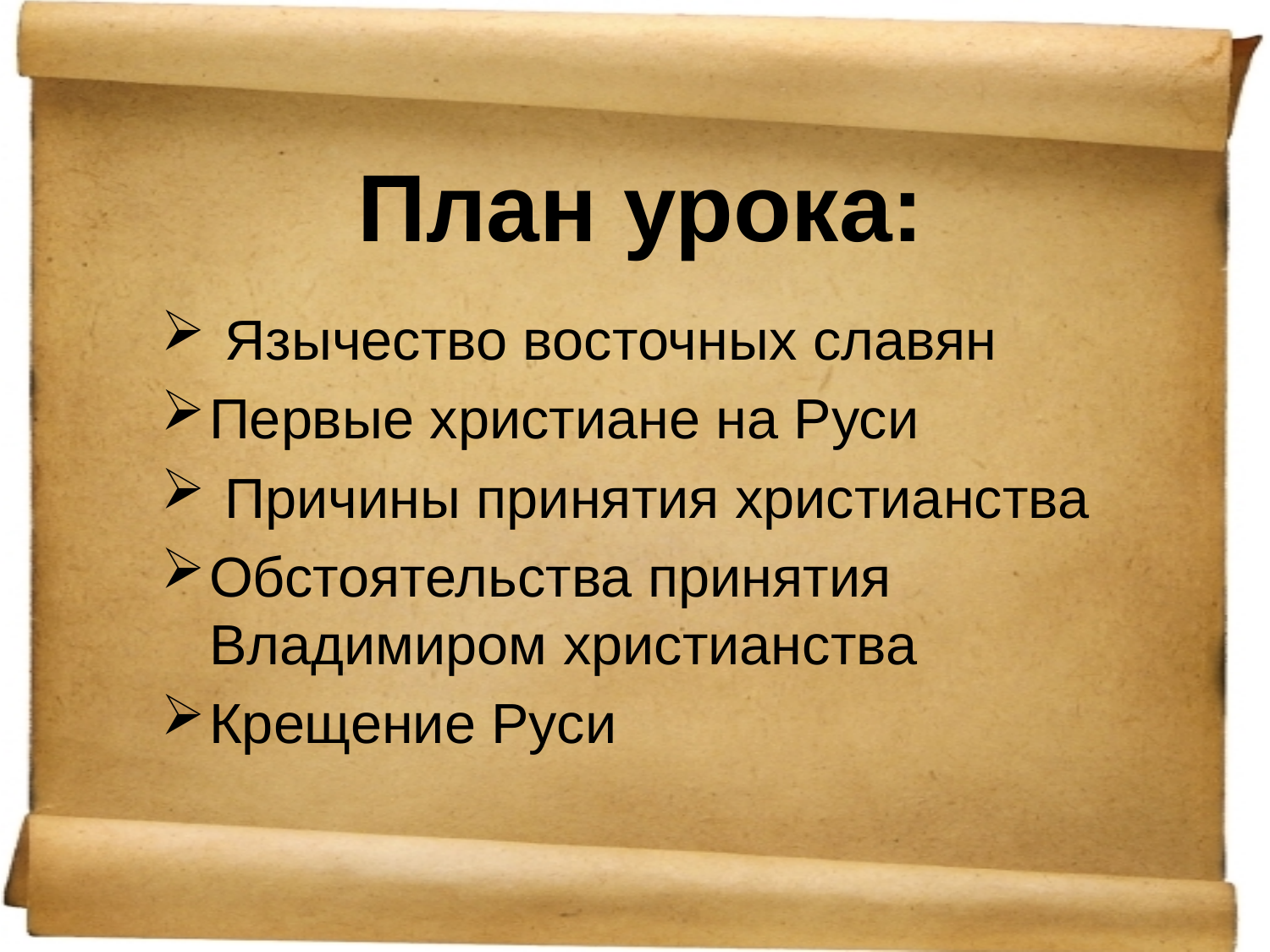

# План урока:
 Язычество восточных славян
Первые христиане на Руси
 Причины принятия христианства
Обстоятельства принятия Владимиром христианства
Крещение Руси